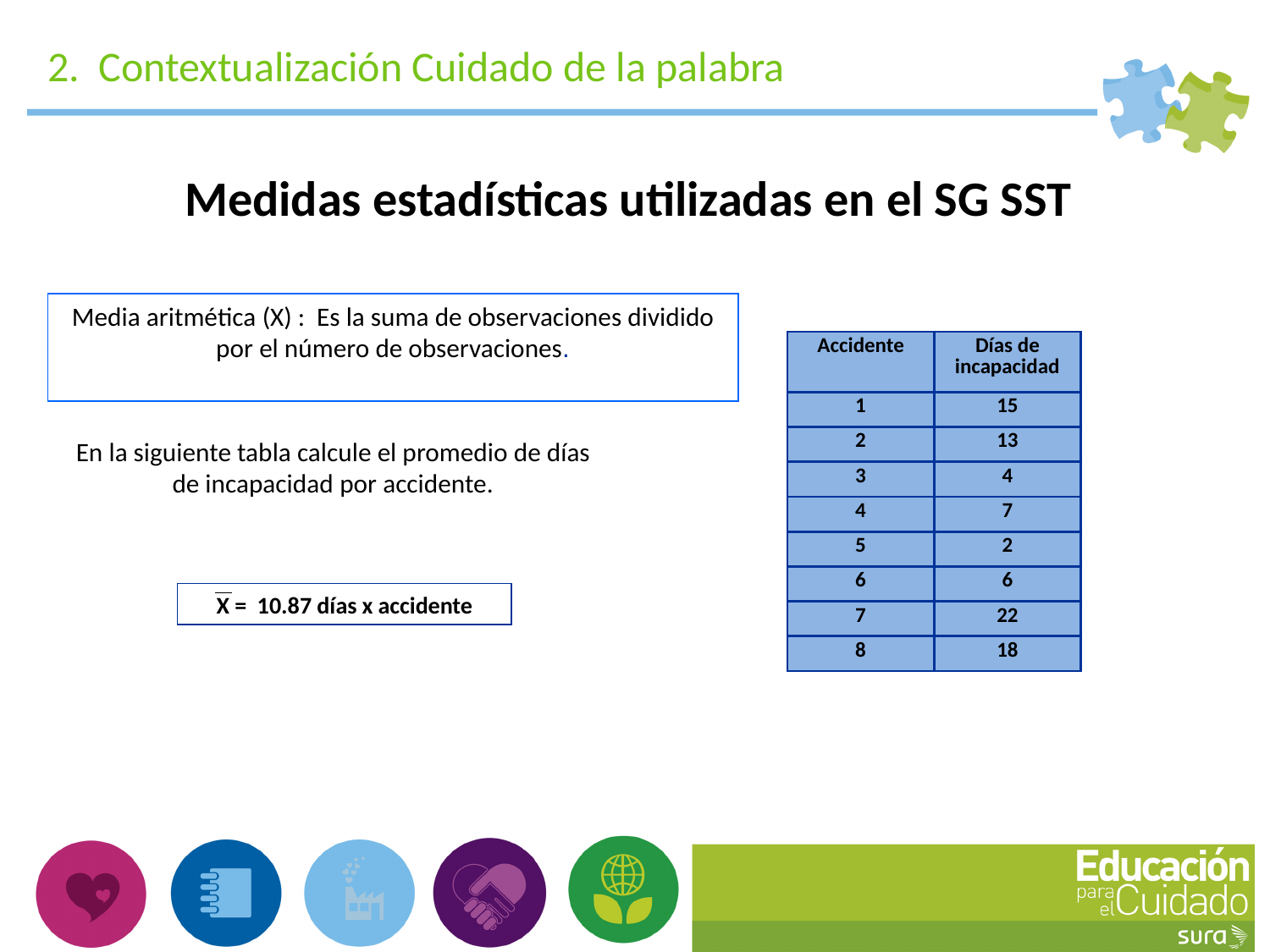

2.  Contextualización Cuidado de la palabra
Principios básicos de estadística aplicada a la prevención del riesgo

Medidas estadísticas utilizadas en el SG SST
Media aritmética (X) :  Es la suma de observaciones dividido por el número de observaciones.

| Accidente | Días de incapacidad |
| --- | --- |
| 1 | 15 |
| 2 | 13 |
| 3 | 4 |
| 4 | 7 |
| 5 | 2 |
| 6 | 6 |
| 7 | 22 |
| 8 | 18 |
En la siguiente tabla calcule el promedio de días de incapacidad por accidente.
X =  10.87 días x accidente